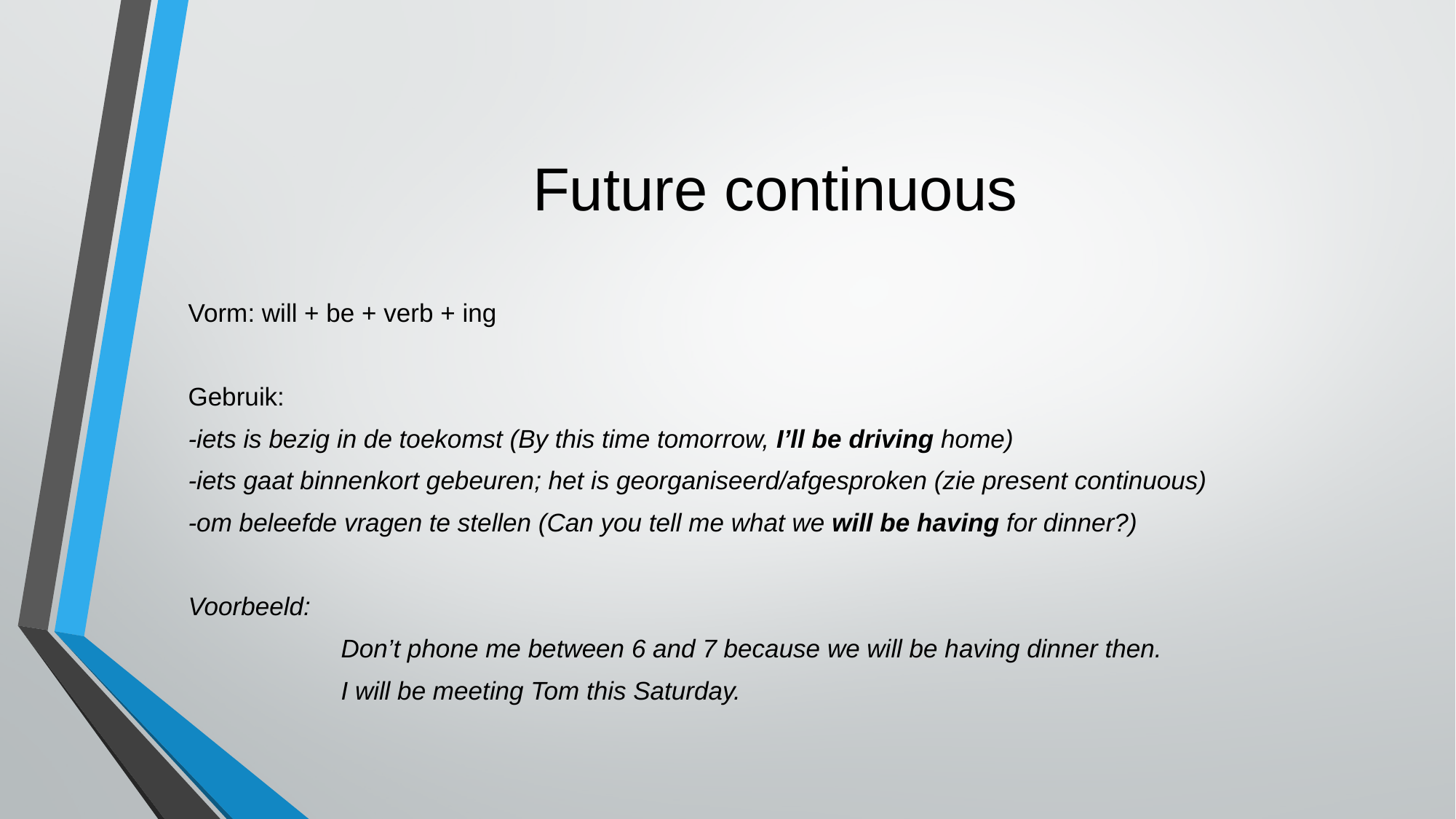

# Future continuous
Vorm: will + be + verb + ing

Gebruik:
-iets is bezig in de toekomst (By this time tomorrow, I’ll be driving home)
-iets gaat binnenkort gebeuren; het is georganiseerd/afgesproken (zie present continuous)
-om beleefde vragen te stellen (Can you tell me what we will be having for dinner?)

Voorbeeld:
		Don’t phone me between 6 and 7 because we will be having dinner then.
		I will be meeting Tom this Saturday.